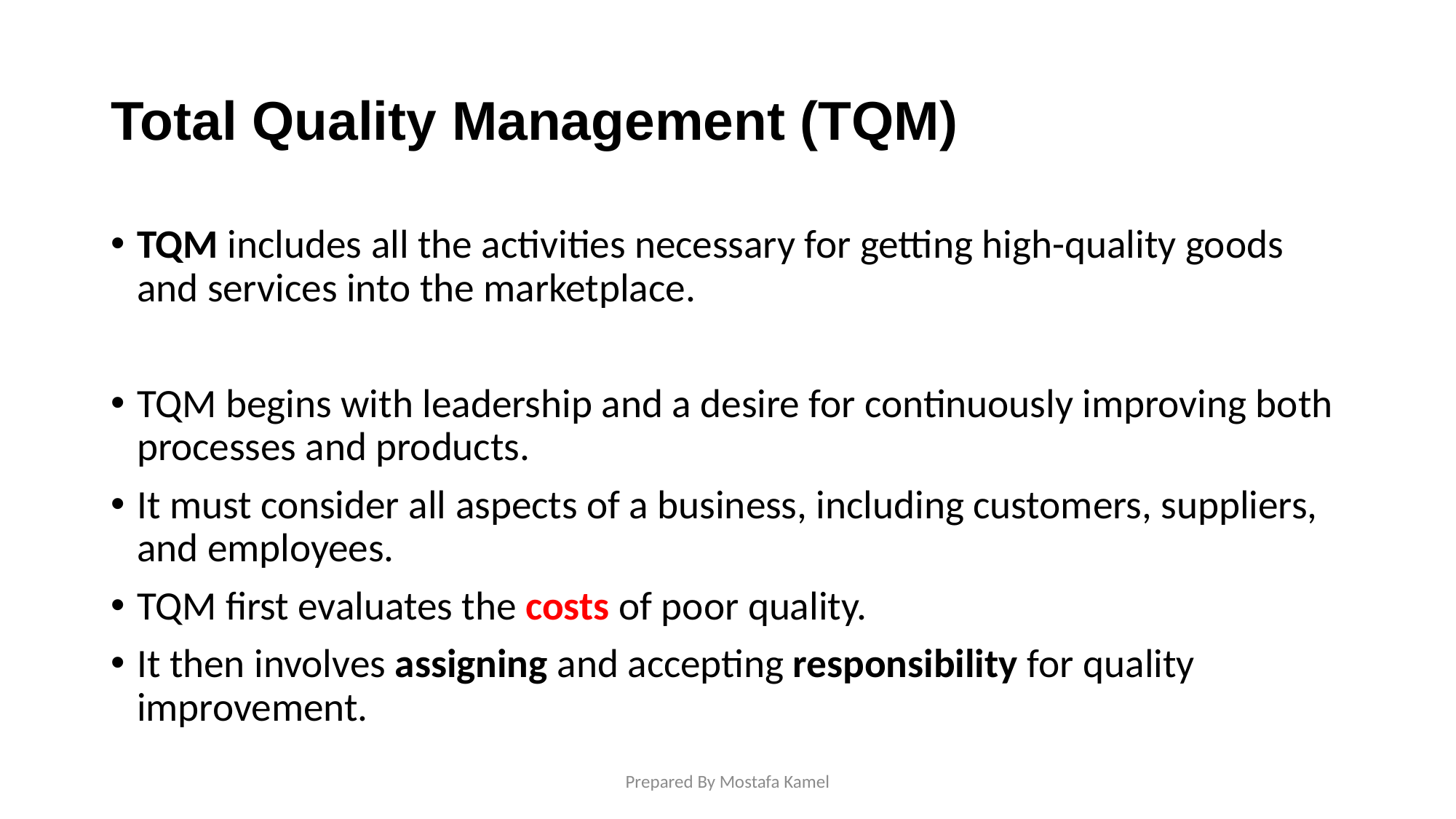

# Total Quality Management (TQM)
TQM includes all the activities necessary for getting high-quality goods and services into the marketplace.

TQM begins with leadership and a desire for continuously improving both processes and products.
It must consider all aspects of a business, including customers, suppliers, and employees.
TQM first evaluates the costs of poor quality.
It then involves assigning and accepting responsibility for quality improvement.
Prepared By Mostafa Kamel